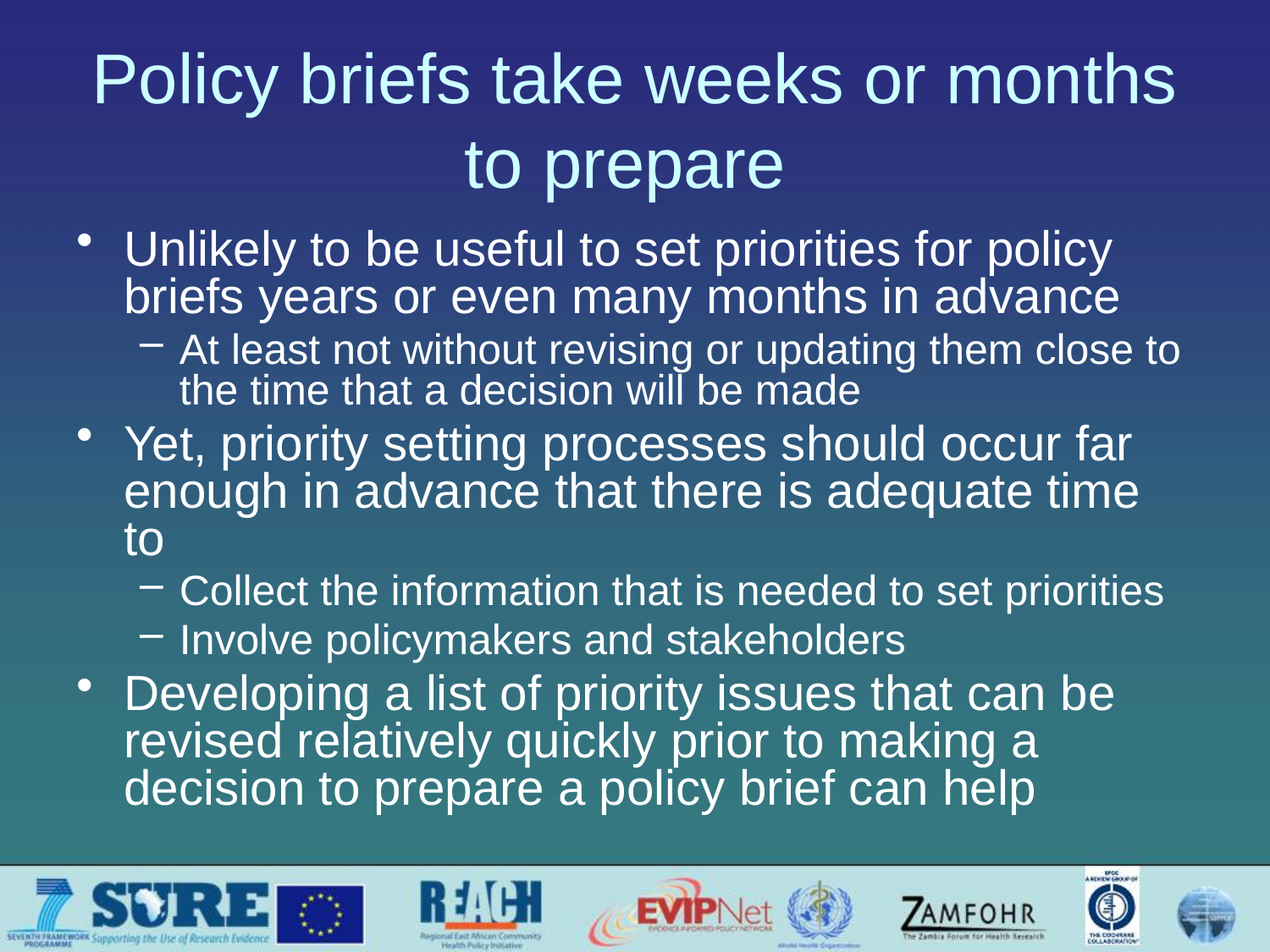

# Policy briefs take weeks or months to prepare
Unlikely to be useful to set priorities for policy briefs years or even many months in advance
At least not without revising or updating them close to the time that a decision will be made
Yet, priority setting processes should occur far enough in advance that there is adequate time to
Collect the information that is needed to set priorities
Involve policymakers and stakeholders
Developing a list of priority issues that can be revised relatively quickly prior to making a decision to prepare a policy brief can help